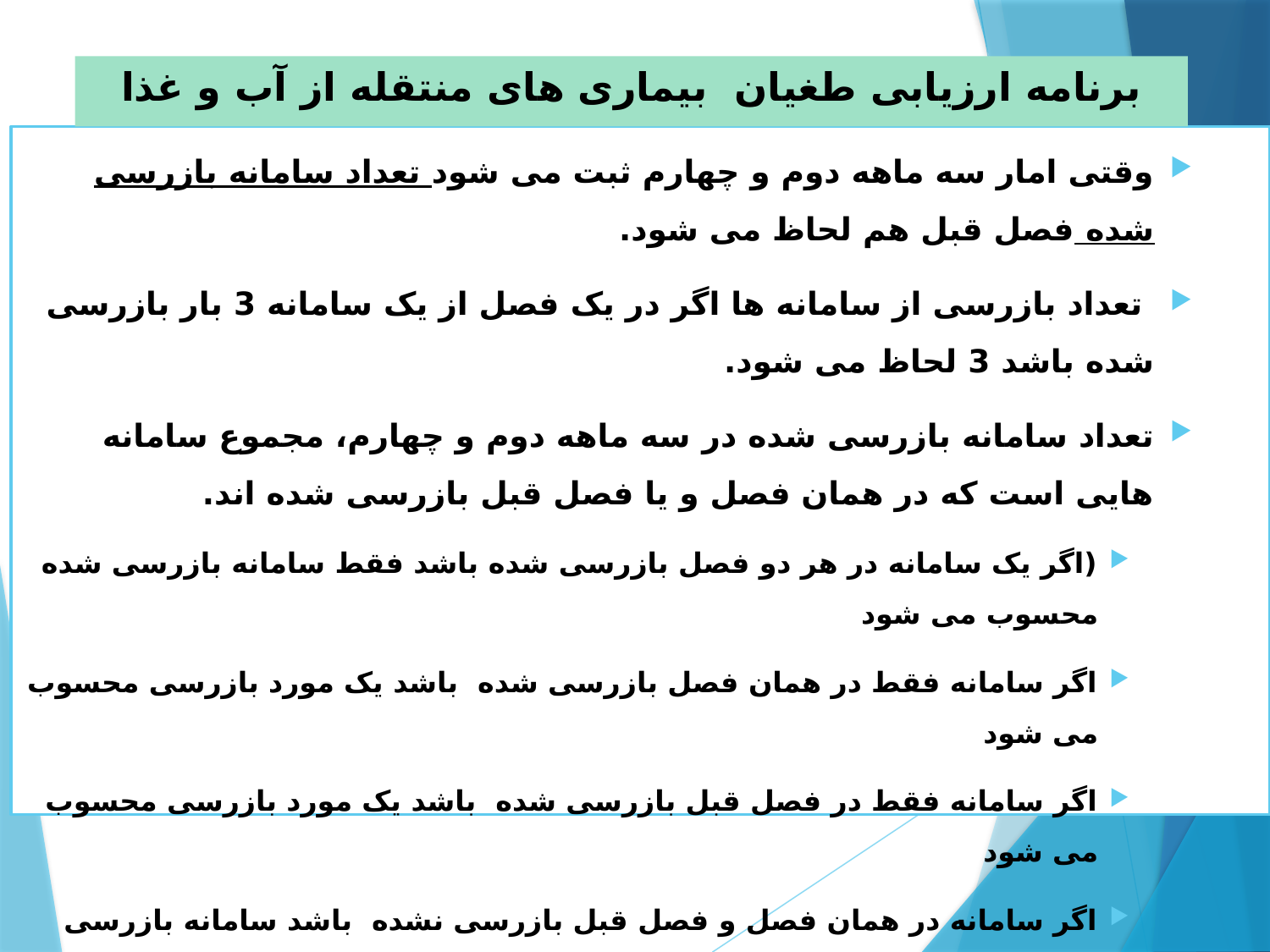

# برنامه ارزیابی طغیان  بیماری های منتقله از آب و غذا
وقتی امار سه ماهه دوم و چهارم ثبت می شود تعداد سامانه بازرسی شده فصل قبل هم لحاظ می شود.
 تعداد بازرسی از سامانه ها اگر در یک فصل از یک سامانه 3 بار بازرسی شده باشد 3 لحاظ می شود.
تعداد سامانه بازرسی شده در سه ماهه دوم و چهارم، مجموع سامانه هایی است که در همان فصل و یا فصل قبل بازرسی شده اند.
(اگر یک سامانه در هر دو فصل بازرسی شده باشد فقط سامانه بازرسی شده محسوب می شود
اگر سامانه فقط در همان فصل بازرسی شده  باشد یک مورد بازرسی محسوب می شود
اگر سامانه فقط در فصل قبل بازرسی شده  باشد یک مورد بازرسی محسوب می شود
اگر سامانه در همان فصل و فصل قبل بازرسی نشده  باشد سامانه بازرسی شده محسوب نمی شود
تعداد سامانه بازرسی شده
باید کمتر یا  مساوی کل سامانه تحت پوشش باشد.
با مجموع سامانه های با ریسک پایین ، متوسط، بالا  و خیلی بالا باید برابر باشد.
نتیجه آخرین بازرسی به عنوان ریسک آن سامانه لحاظ می شود.